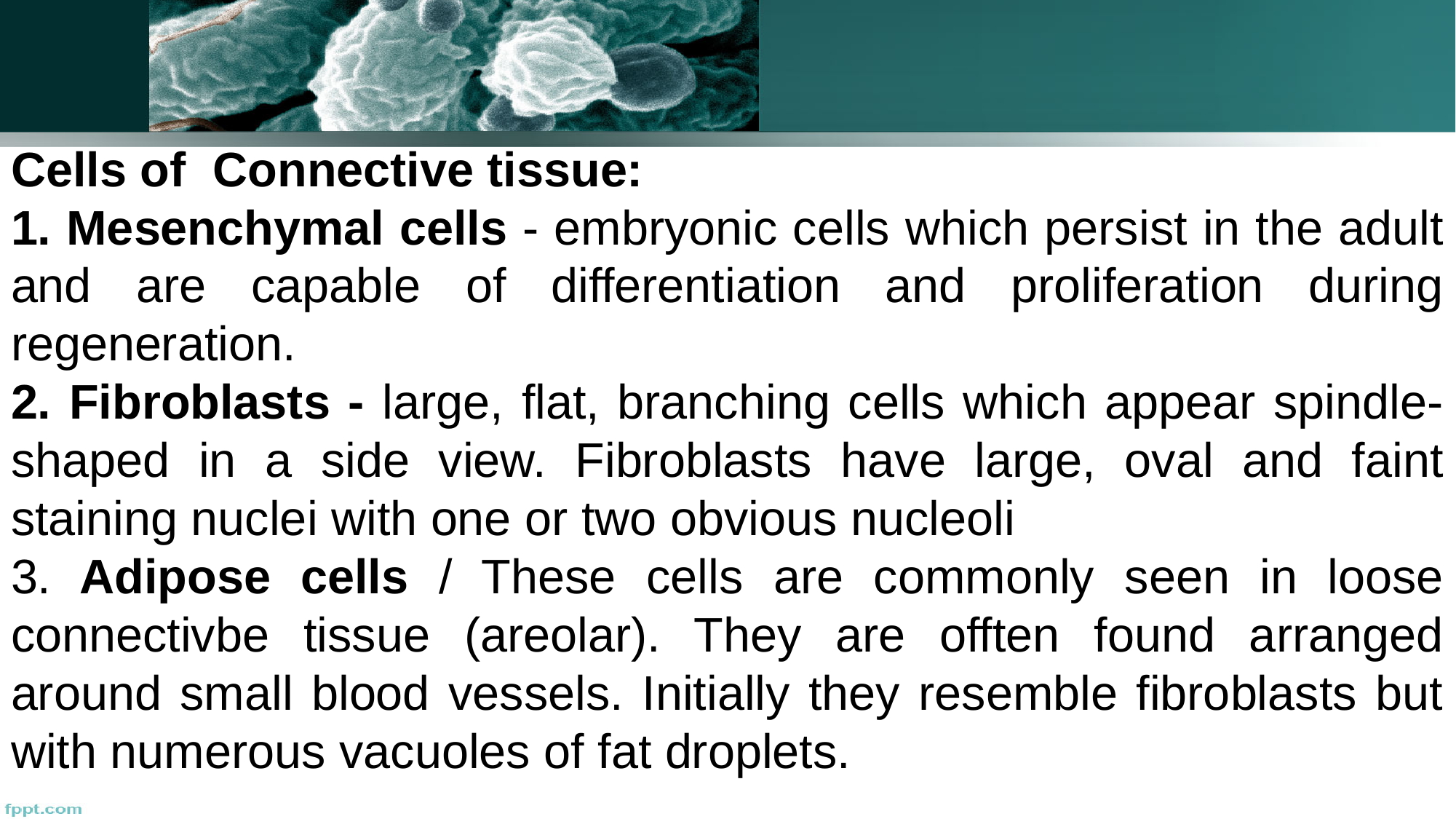

Cells of  Connective tissue:
1. Mesenchymal cells - embryonic cells which persist in the adult and are capable of differentiation and proliferation during regeneration.
2. Fibroblasts - large, flat, branching cells which appear spindle-shaped in a side view. Fibroblasts have large, oval and faint staining nuclei with one or two obvious nucleoli
3. Adipose cells / These cells are commonly seen in loose connectivbe tissue (areolar). They are offten found arranged around small blood vessels. Initially they resemble fibroblasts but with numerous vacuoles of fat droplets.

.